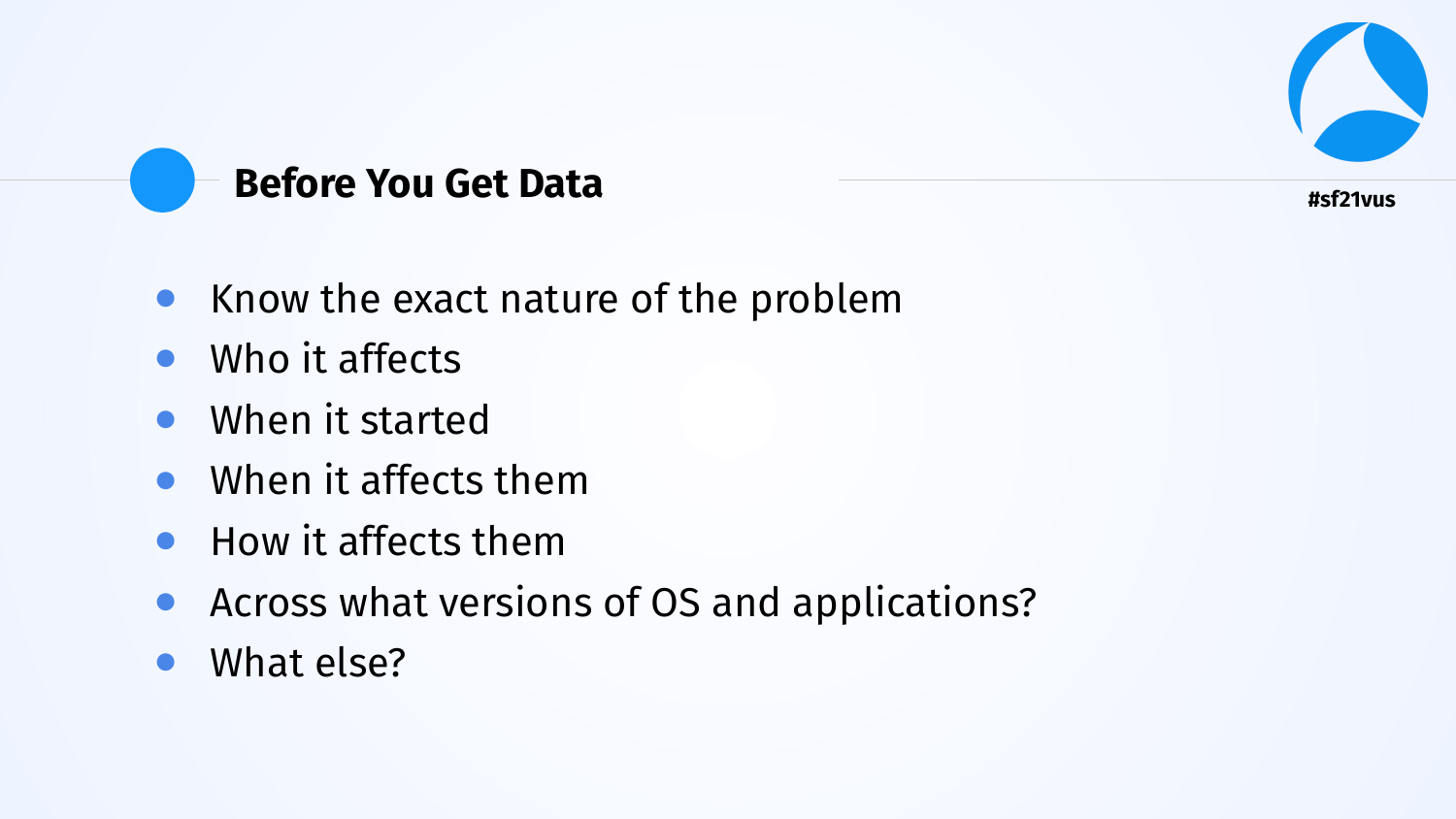

# Before You Get Data
Know the exact nature of the problem
Who it affects
When it started
When it affects them
How it affects them
Across what versions of OS and applications?
What else?